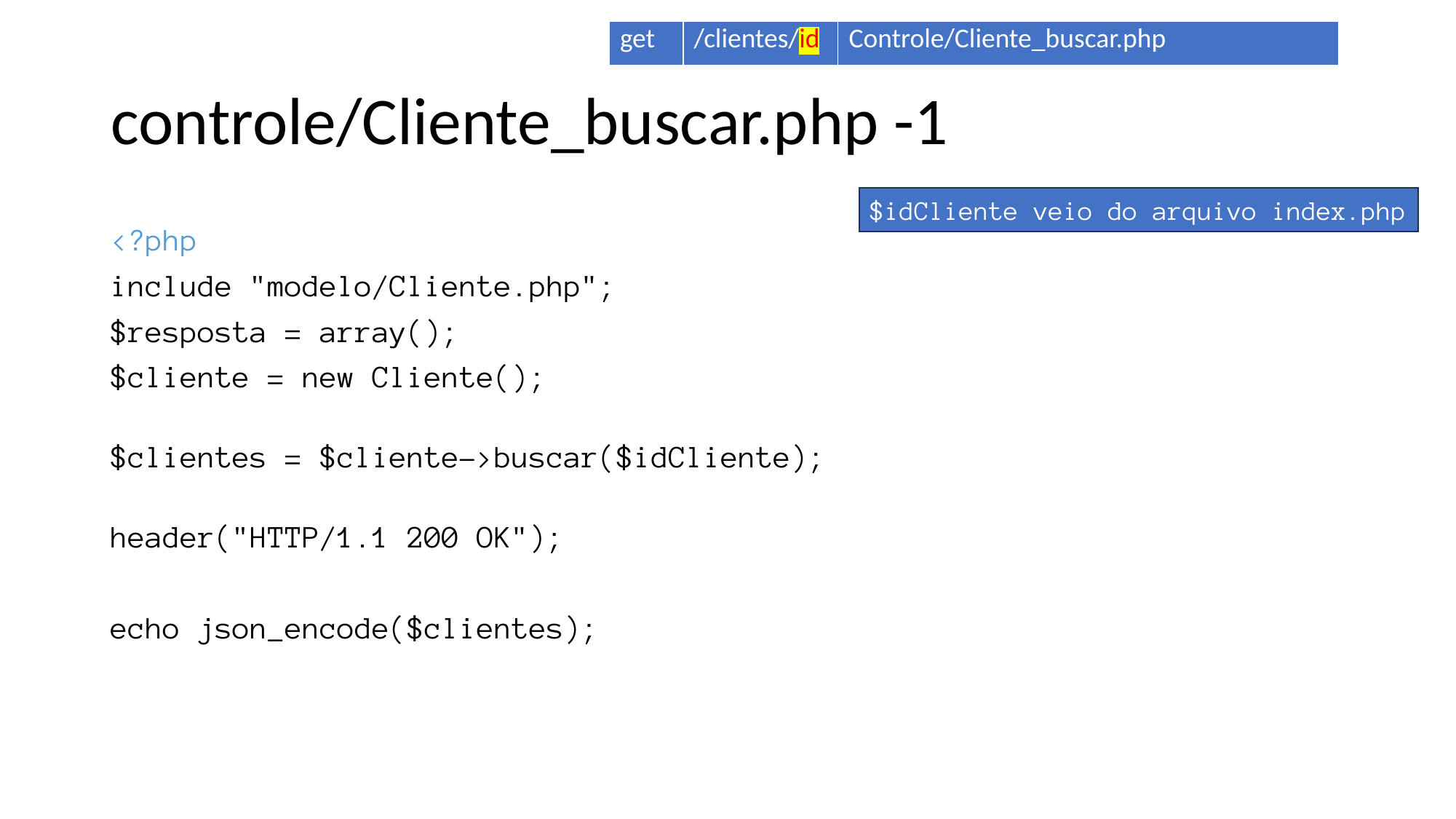

| get | /clientes/id | Controle/Cliente\_buscar.php |
| --- | --- | --- |
# controle/Cliente_buscar.php -1
$idCliente veio do arquivo index.php
<?php
include "modelo/Cliente.php";
$resposta = array();
$cliente = new Cliente();
$clientes = $cliente->buscar($idCliente);
header("HTTP/1.1 200 OK");

echo json_encode($clientes);